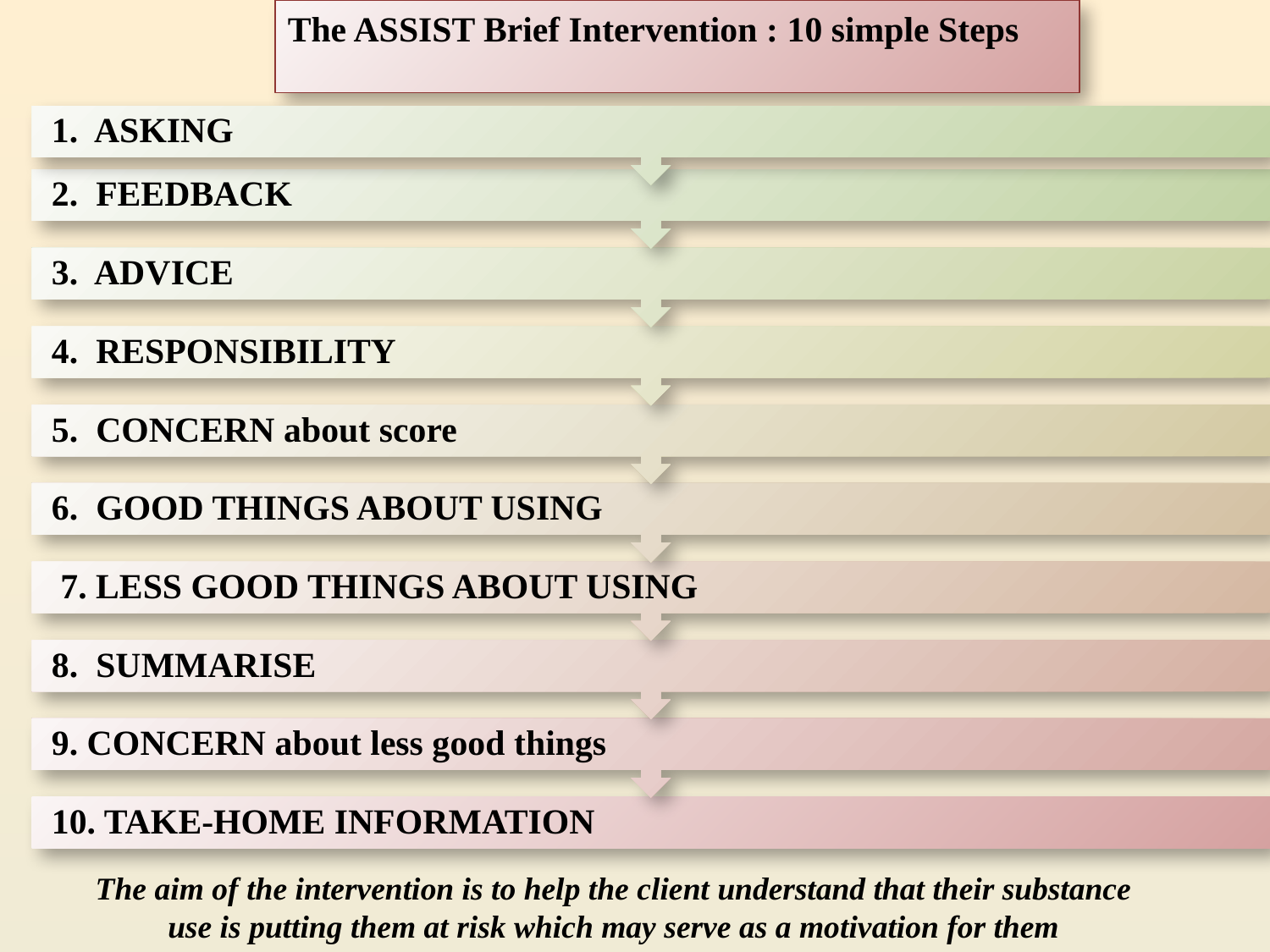

The ASSIST Brief Intervention : 10 simple Steps

1.  ASKING
10. TAKE-HOME INFORMATION
9. CONCERN about less good things
8.  SUMMARISE
 7. LESS GOOD THINGS ABOUT USING
6.  GOOD THINGS ABOUT USING
5.  CONCERN about score
4.  RESPONSIBILITY
3.  ADVICE
2.  FEEDBACK
The aim of the intervention is to help the client understand that their substance use is putting them at risk which may serve as a motivation for them